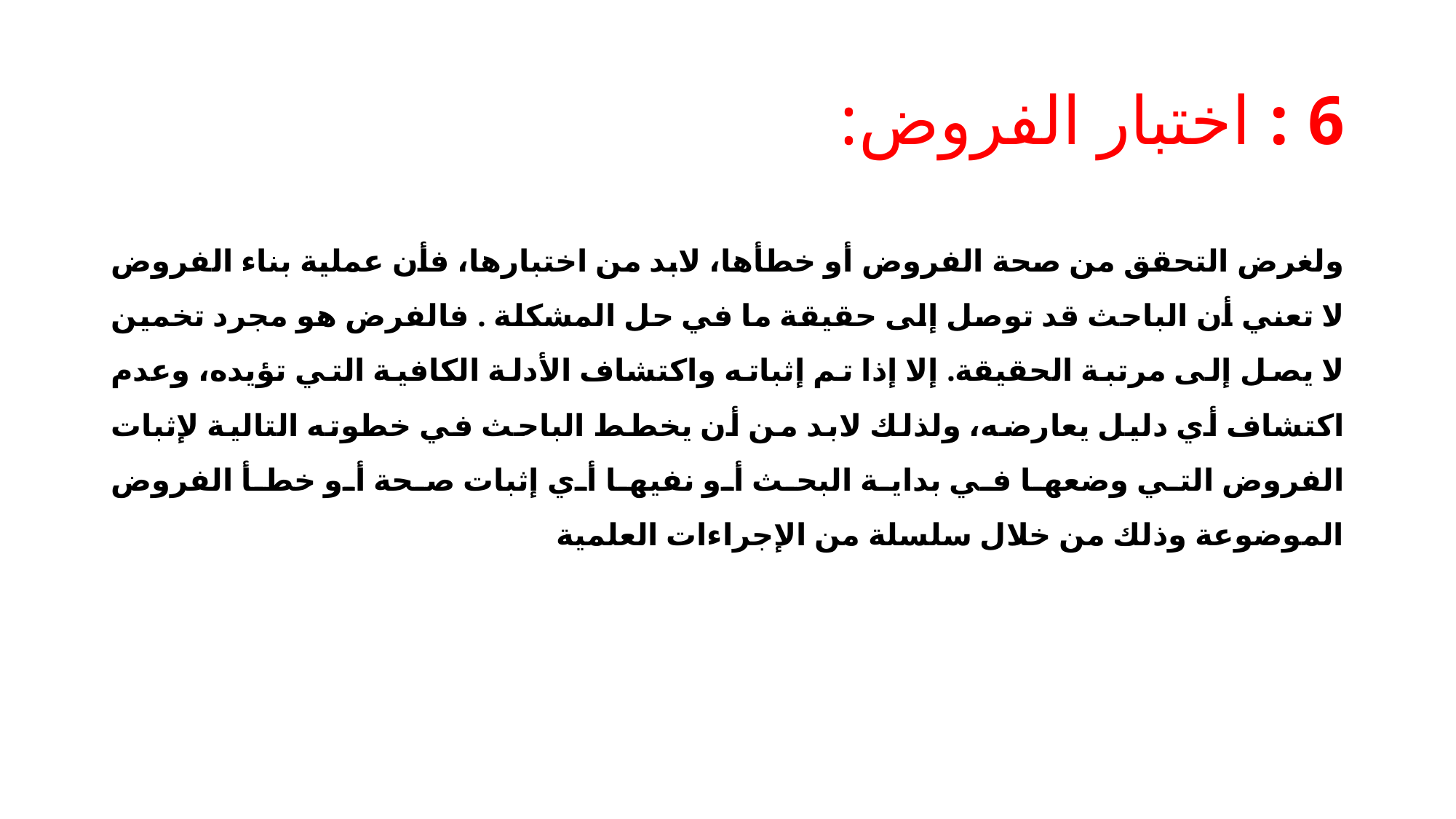

# 6 : اختبار الفروض:
ولغرض التحقق من صحة الفروض أو خطأها، لابد من اختبارها، فأن عملية بناء الفروض لا تعني أن الباحث قد توصل إلى حقيقة ما في حل المشكلة . فالفرض هو مجرد تخمين لا يصل إلى مرتبة الحقيقة. إلا إذا تم إثباته واكتشاف الأدلة الكافية التي تؤيده، وعدم اكتشاف أي دليل يعارضه، ولذلك لابد من أن يخطط الباحث في خطوته التالية لإثبات الفروض التي وضعها في بداية البحث أو نفيها أي إثبات صحة أو خطأ الفروض الموضوعة وذلك من خلال سلسلة من الإجراءات العلمية